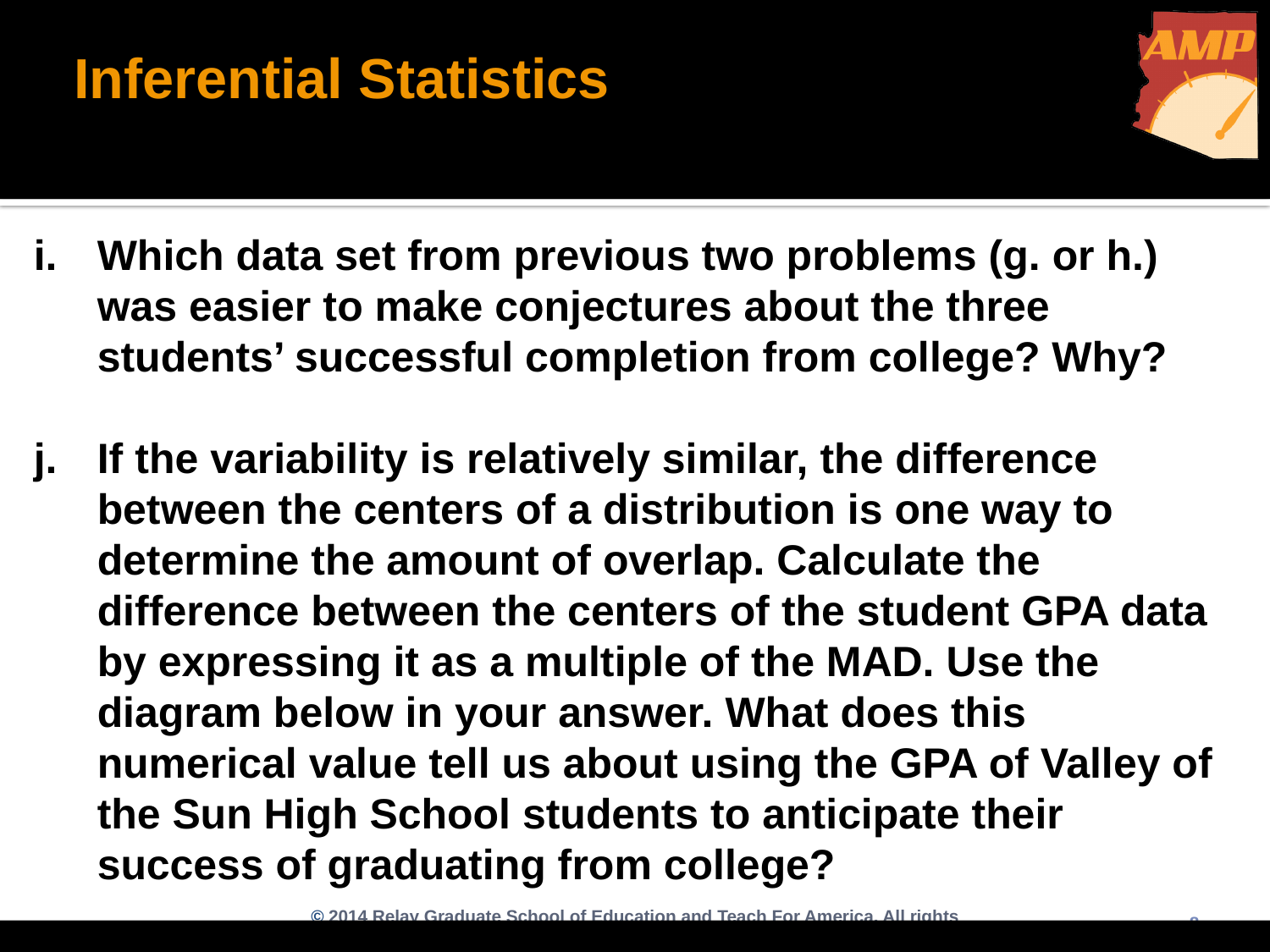

Inferential Statistics

Which data set from previous two problems (g. or h.) was easier to make conjectures about the three students’ successful completion from college? Why?

If the variability is relatively similar, the difference between the centers of a distribution is one way to determine the amount of overlap. Calculate the difference between the centers of the student GPA data by expressing it as a multiple of the MAD. Use the diagram below in your answer. What does this numerical value tell us about using the GPA of Valley of the Sun High School students to anticipate their success of graduating from college?